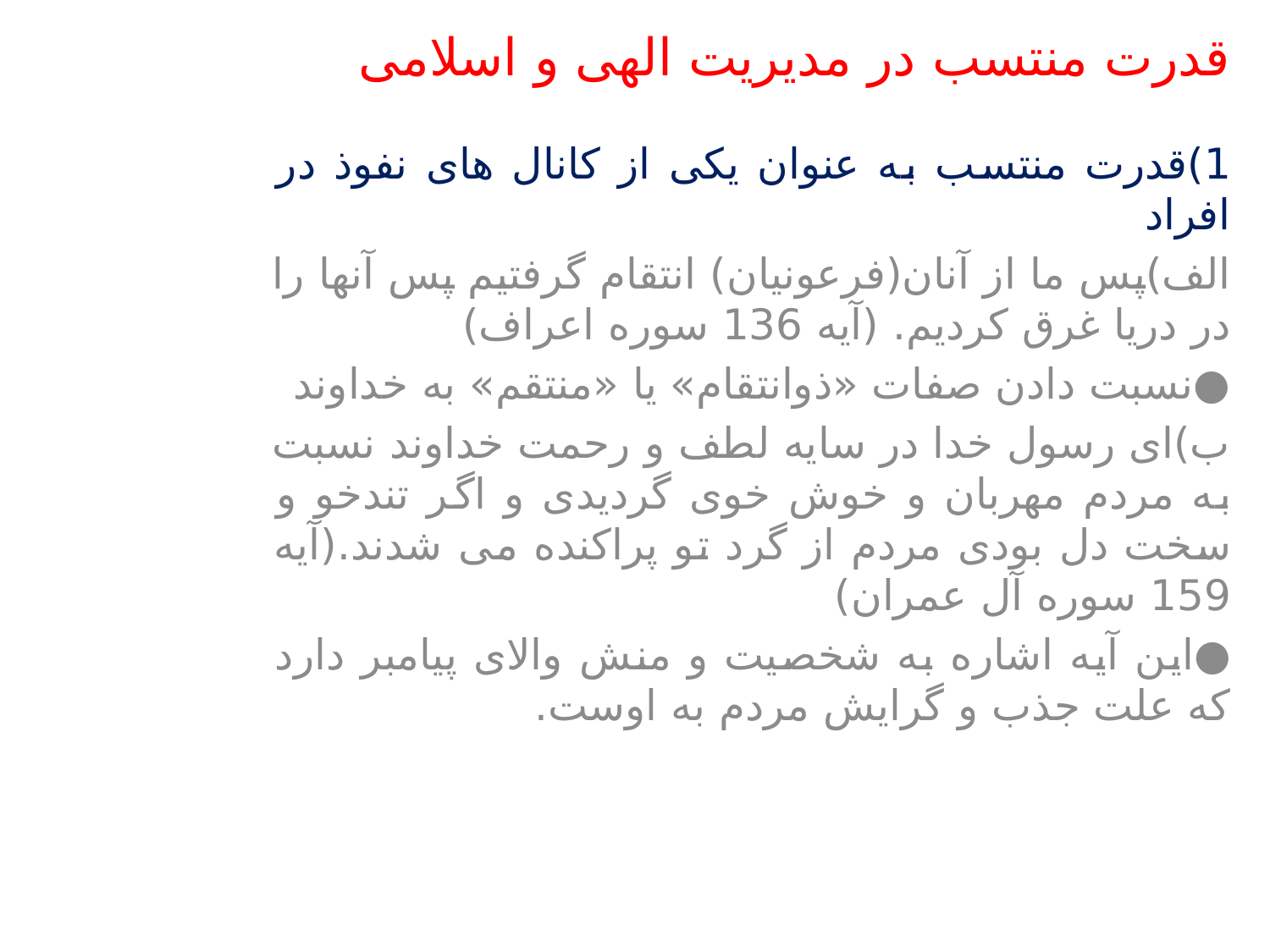

# قدرت منتسب در مدیریت الهی و اسلامی
1)قدرت منتسب به عنوان یکی از کانال های نفوذ در افراد
الف)پس ما از آنان(فرعونیان) انتقام گرفتیم پس آنها را در دریا غرق کردیم. (آیه 136 سوره اعراف)
●نسبت دادن صفات «ذوانتقام» یا «منتقم» به خداوند
ب)ای رسول خدا در سایه لطف و رحمت خداوند نسبت به مردم مهربان و خوش خوی گردیدی و اگر تندخو و سخت دل بودی مردم از گرد تو پراکنده می شدند.(آیه 159 سوره آل عمران)
●این آیه اشاره به شخصیت و منش والای پیامبر دارد که علت جذب و گرایش مردم به اوست.